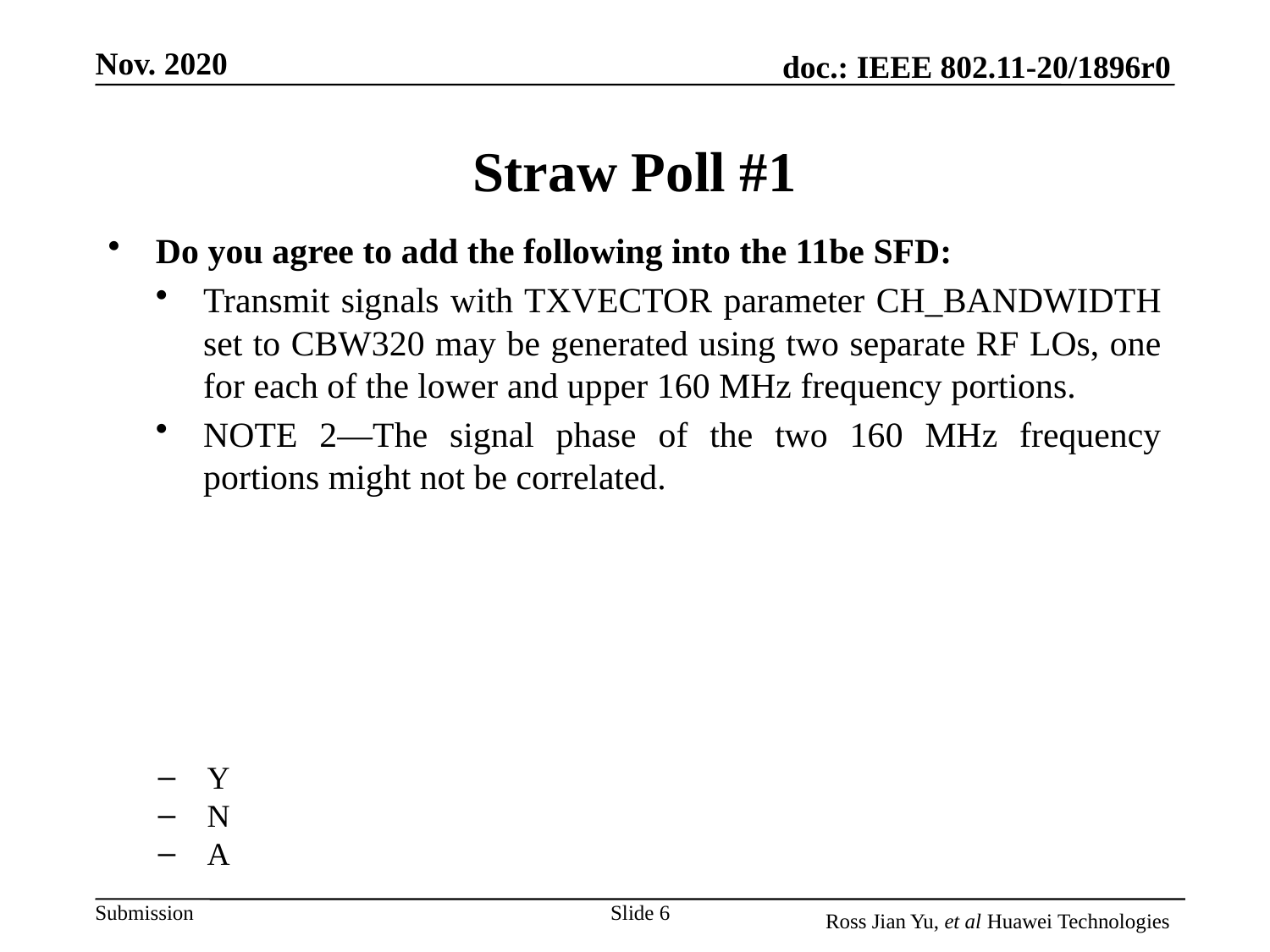

# Straw Poll #1
Do you agree to add the following into the 11be SFD:
Transmit signals with TXVECTOR parameter CH_BANDWIDTH set to CBW320 may be generated using two separate RF LOs, one for each of the lower and upper 160 MHz frequency portions.
NOTE 2—The signal phase of the two 160 MHz frequency portions might not be correlated.

Y
N
A
Slide 6